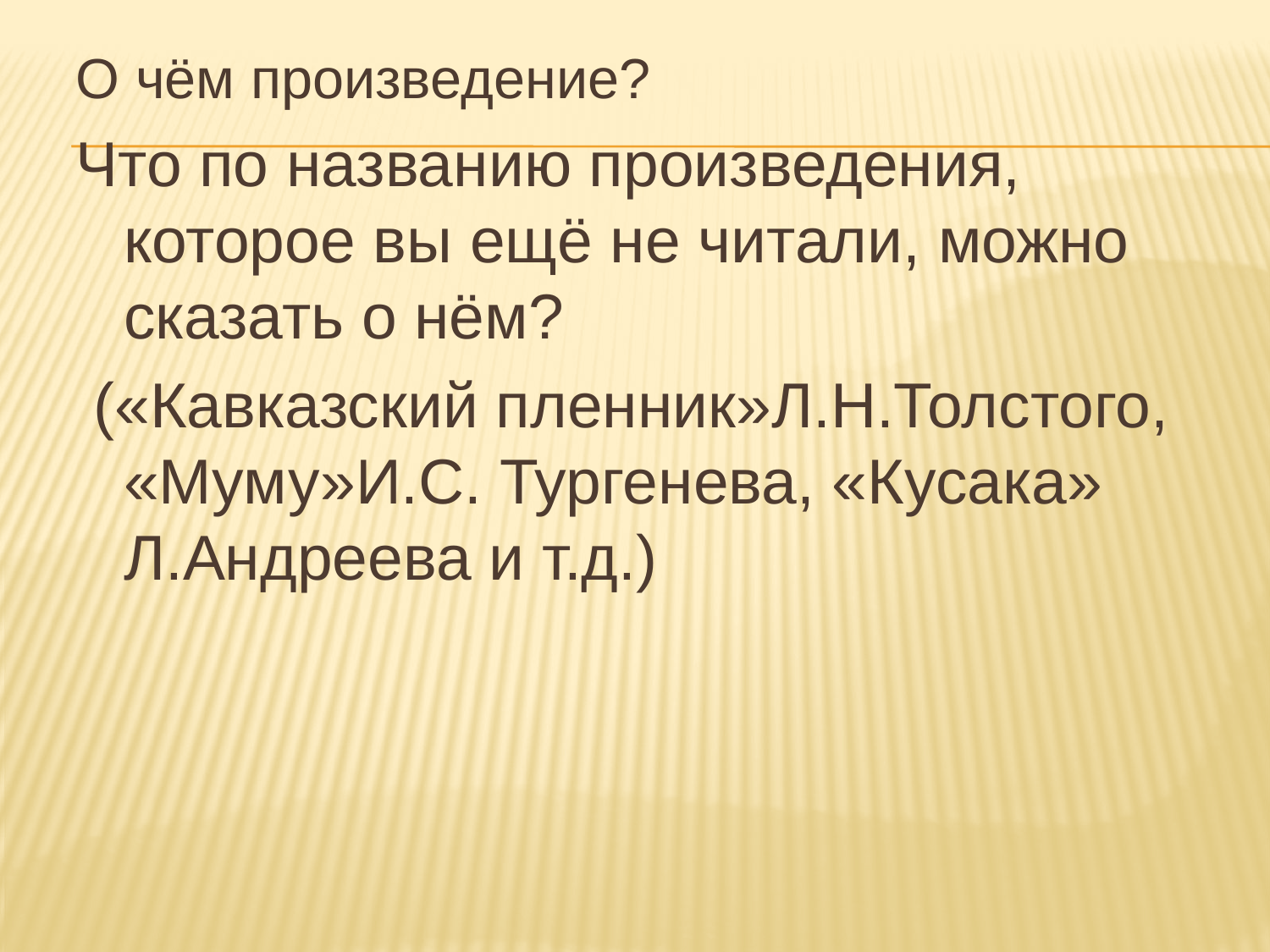

О чём произведение?
Что по названию произведения, которое вы ещё не читали, можно сказать о нём?
 («Кавказский пленник»Л.Н.Толстого, «Муму»И.С. Тургенева, «Кусака» Л.Андреева и т.д.)
#